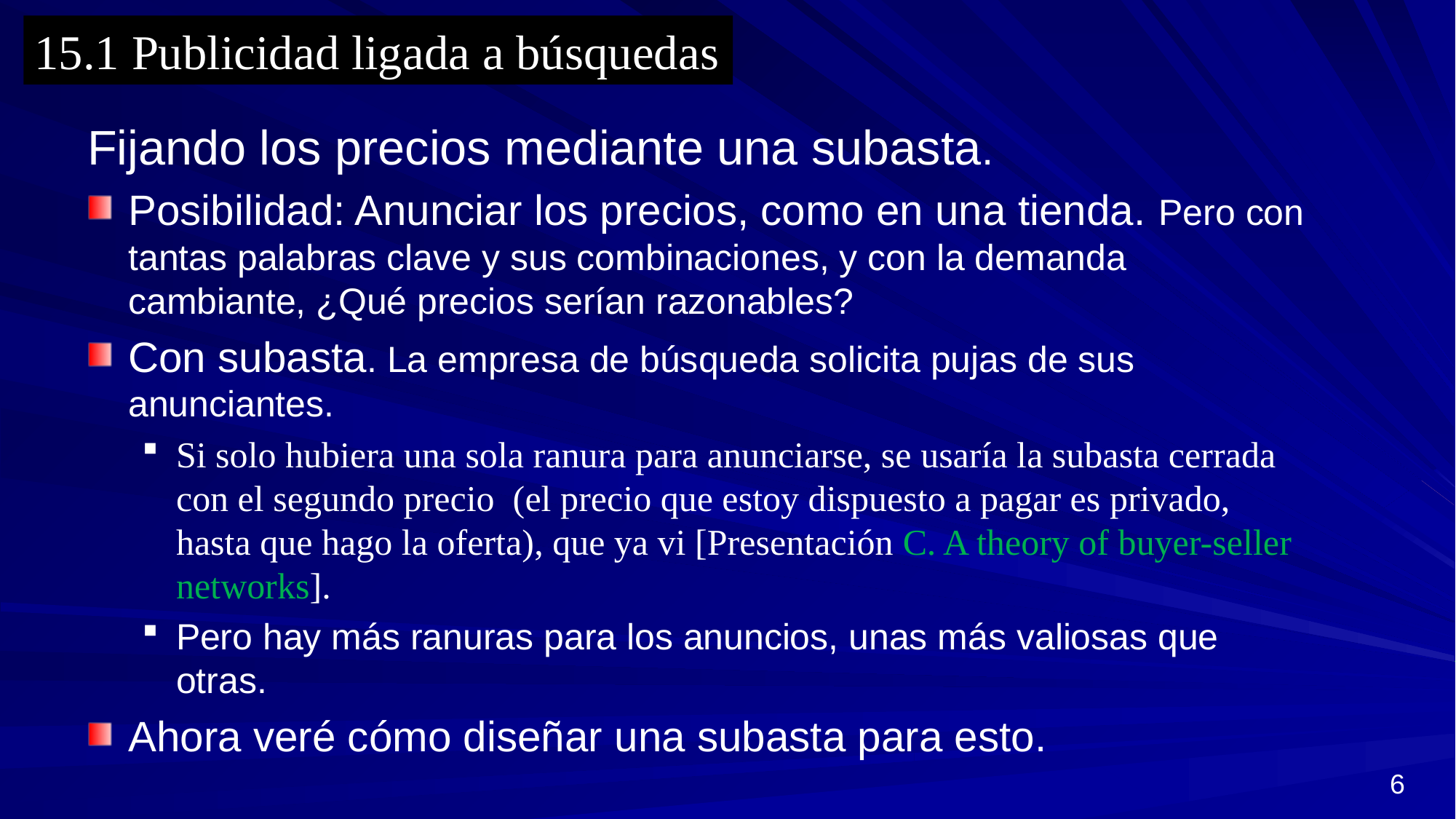

15.1 Publicidad ligada a búsquedas
Fijando los precios mediante una subasta.
Posibilidad: Anunciar los precios, como en una tienda. Pero con tantas palabras clave y sus combinaciones, y con la demanda cambiante, ¿Qué precios serían razonables?
Con subasta. La empresa de búsqueda solicita pujas de sus anunciantes.
Si solo hubiera una sola ranura para anunciarse, se usaría la subasta cerrada con el segundo precio  (el precio que estoy dispuesto a pagar es privado, hasta que hago la oferta), que ya vi [Presentación C. A theory of buyer-seller networks].
Pero hay más ranuras para los anuncios, unas más valiosas que otras.
Ahora veré cómo diseñar una subasta para esto.
6